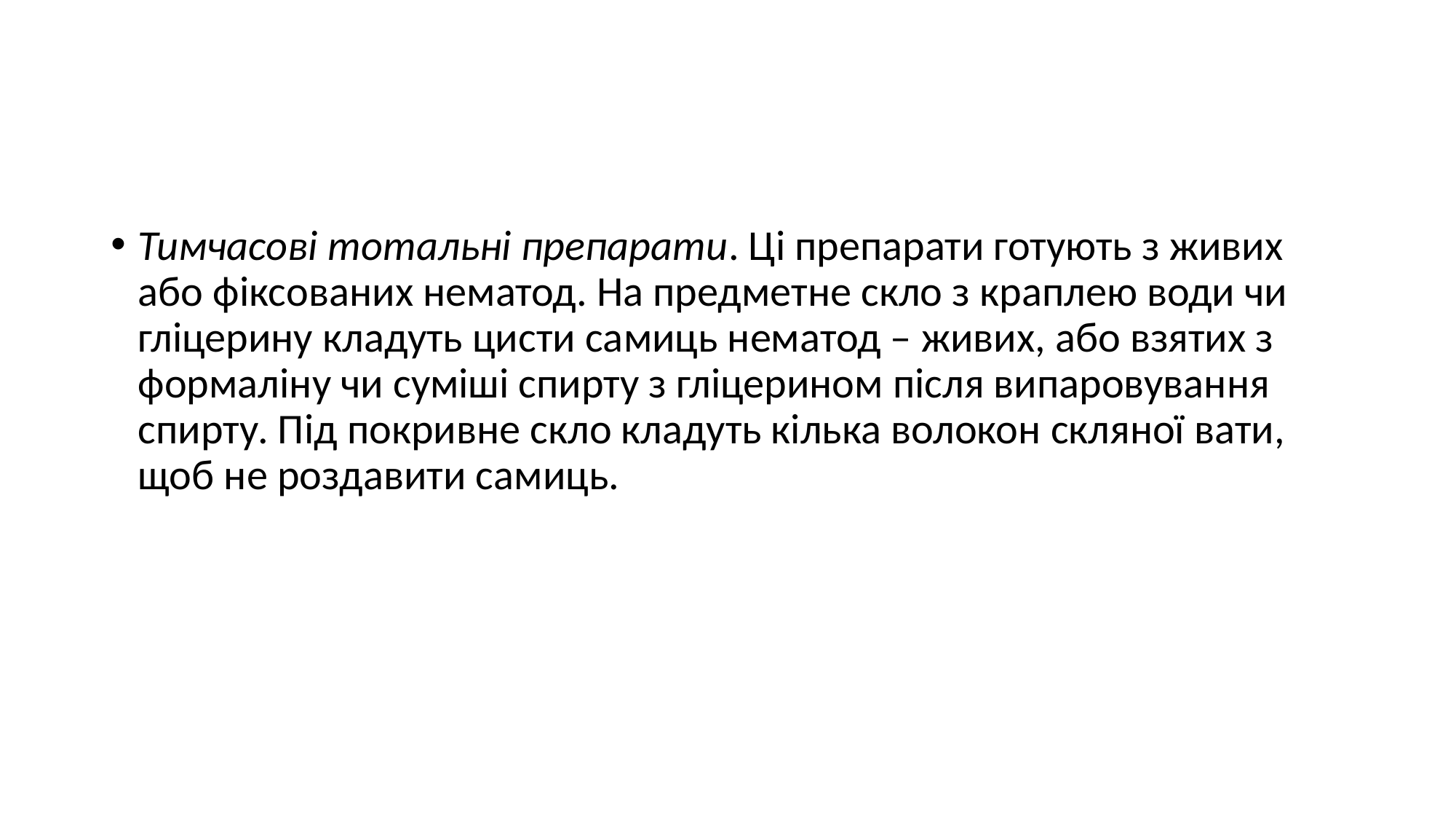

#
Тимчасові тотальні препарати. Ці препарати готують з живих або фіксованих нематод. На предметне скло з краплею води чи гліцерину кладуть цисти самиць нематод – живих, або взятих з формаліну чи суміші спирту з гліцерином після випаровування спирту. Під покривне скло кладуть кілька волокон скляної вати, щоб не роздавити самиць.